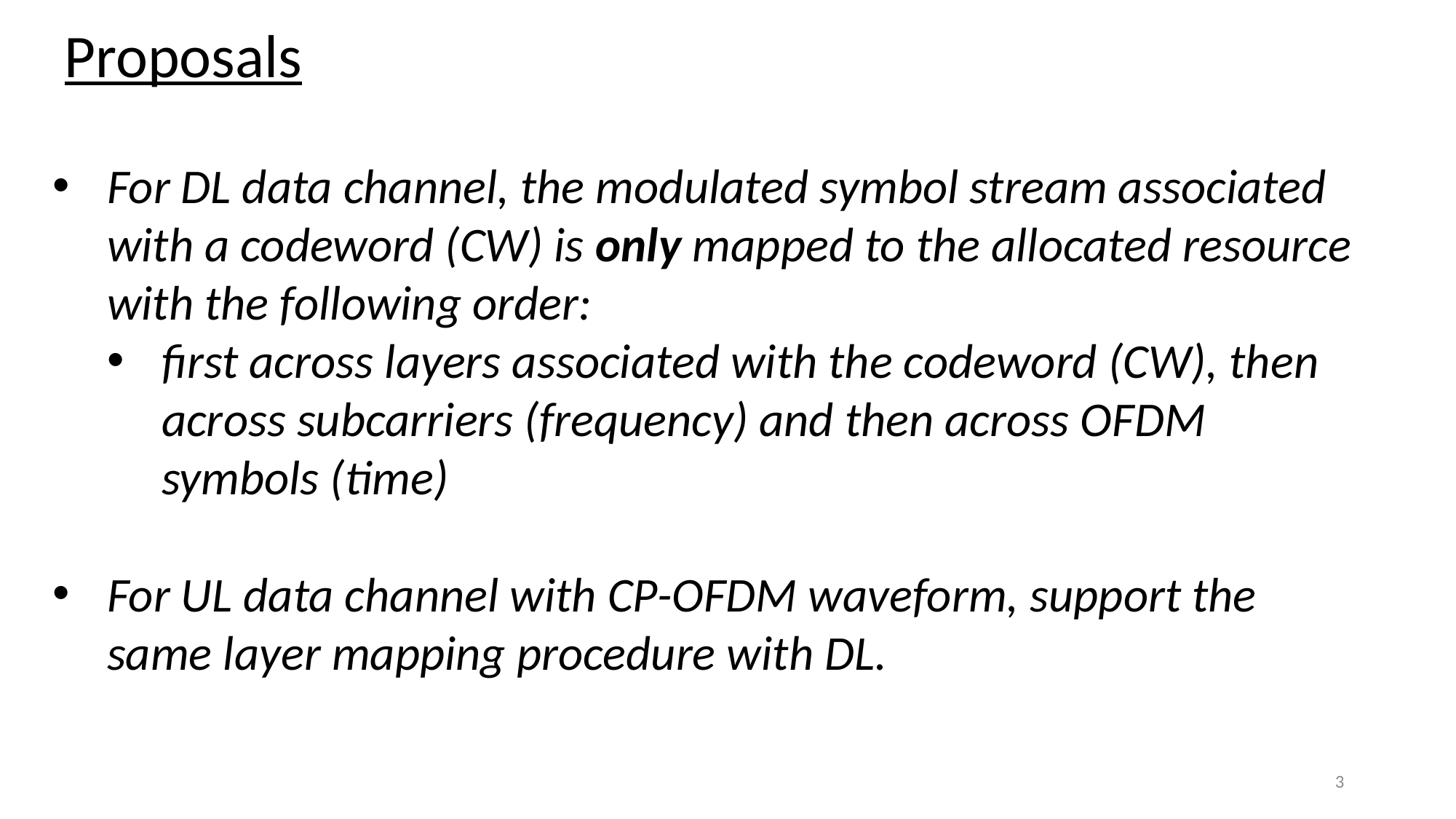

# Proposals

For DL data channel, the modulated symbol stream associated with a codeword (CW) is only mapped to the allocated resource with the following order:
first across layers associated with the codeword (CW), then across subcarriers (frequency) and then across OFDM symbols (time)

For UL data channel with CP-OFDM waveform, support the same layer mapping procedure with DL.
3